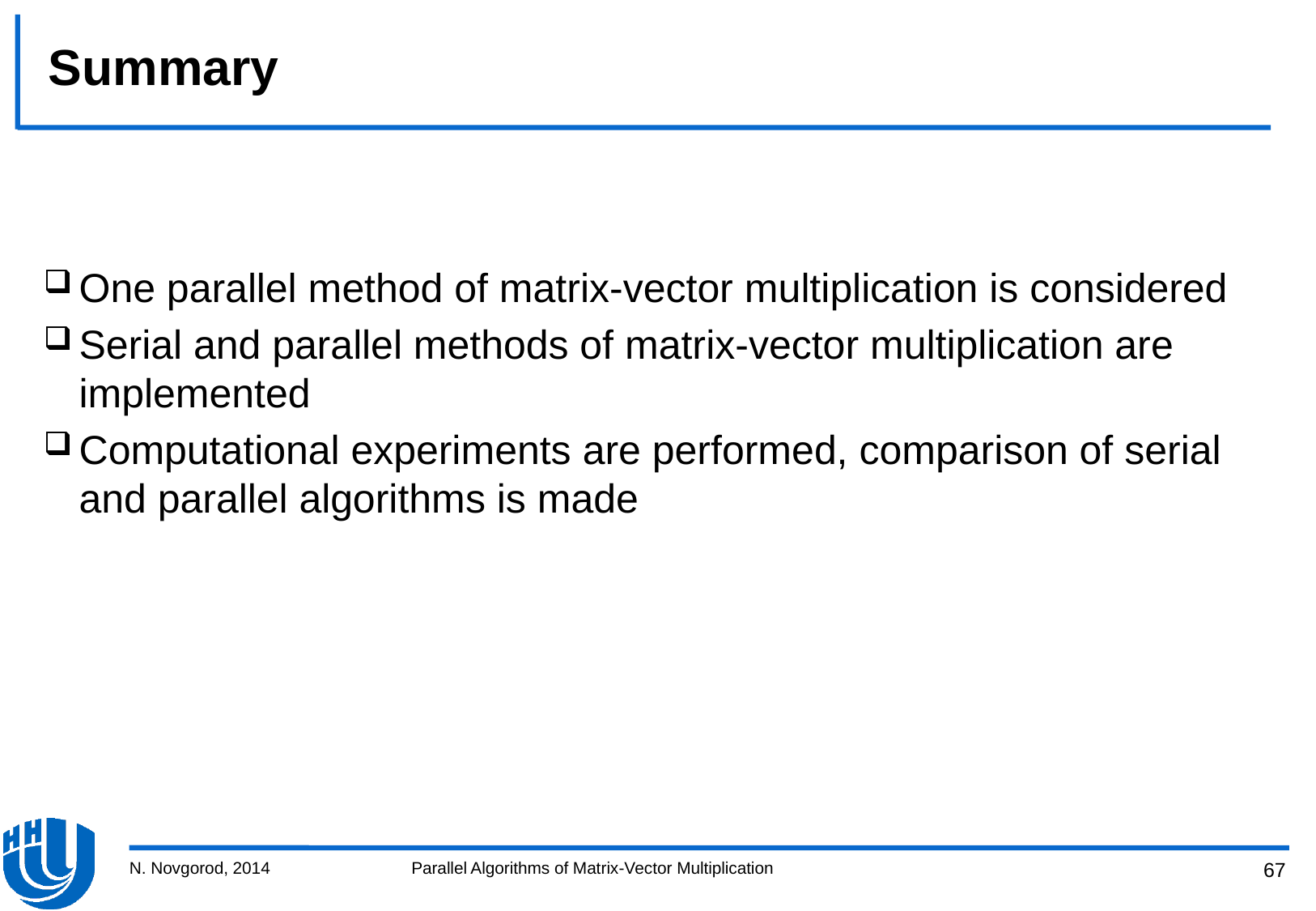

# Summary

One parallel method of matrix-vector multiplication is considered
Serial and parallel methods of matrix-vector multiplication are implemented
Computational experiments are performed, comparison of serial and parallel algorithms is made

N. Novgorod, 2014
Parallel Algorithms of Matrix-Vector Multiplication
67